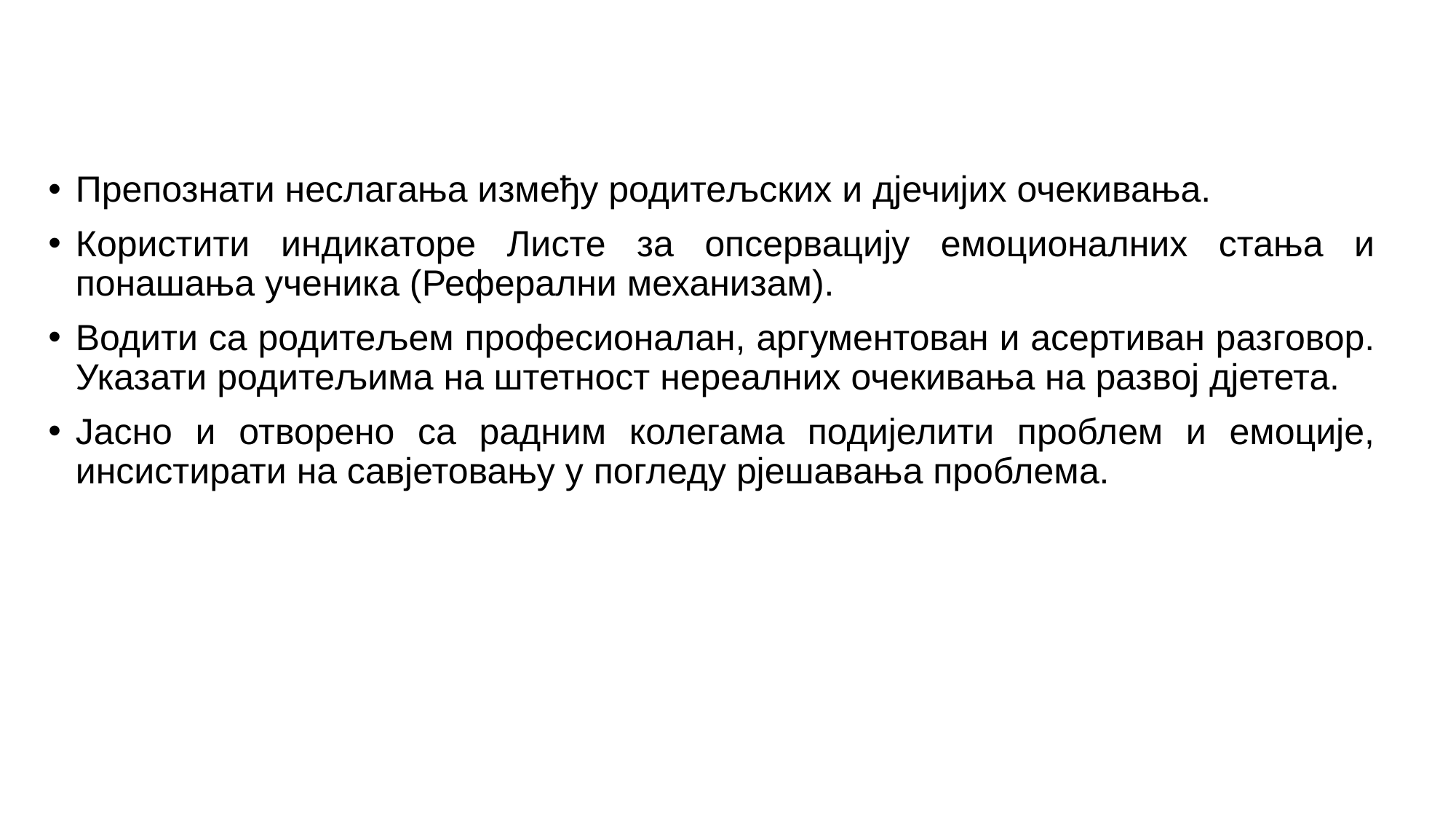

Препознати неслагања између родитељских и дјечијих очекивања.
Користити индикаторе Листе за опсервацију емоционалних стања и понашања ученика (Реферални механизам).
Водити са родитељем професионалан, аргументован и асертиван разговор. Указати родитељима на штетност нереалних очекивања на развој дјетета.
Јасно и отворено са радним колегама подијелити проблем и емоције, инсистирати на савјетовању у погледу рјешавања проблема.